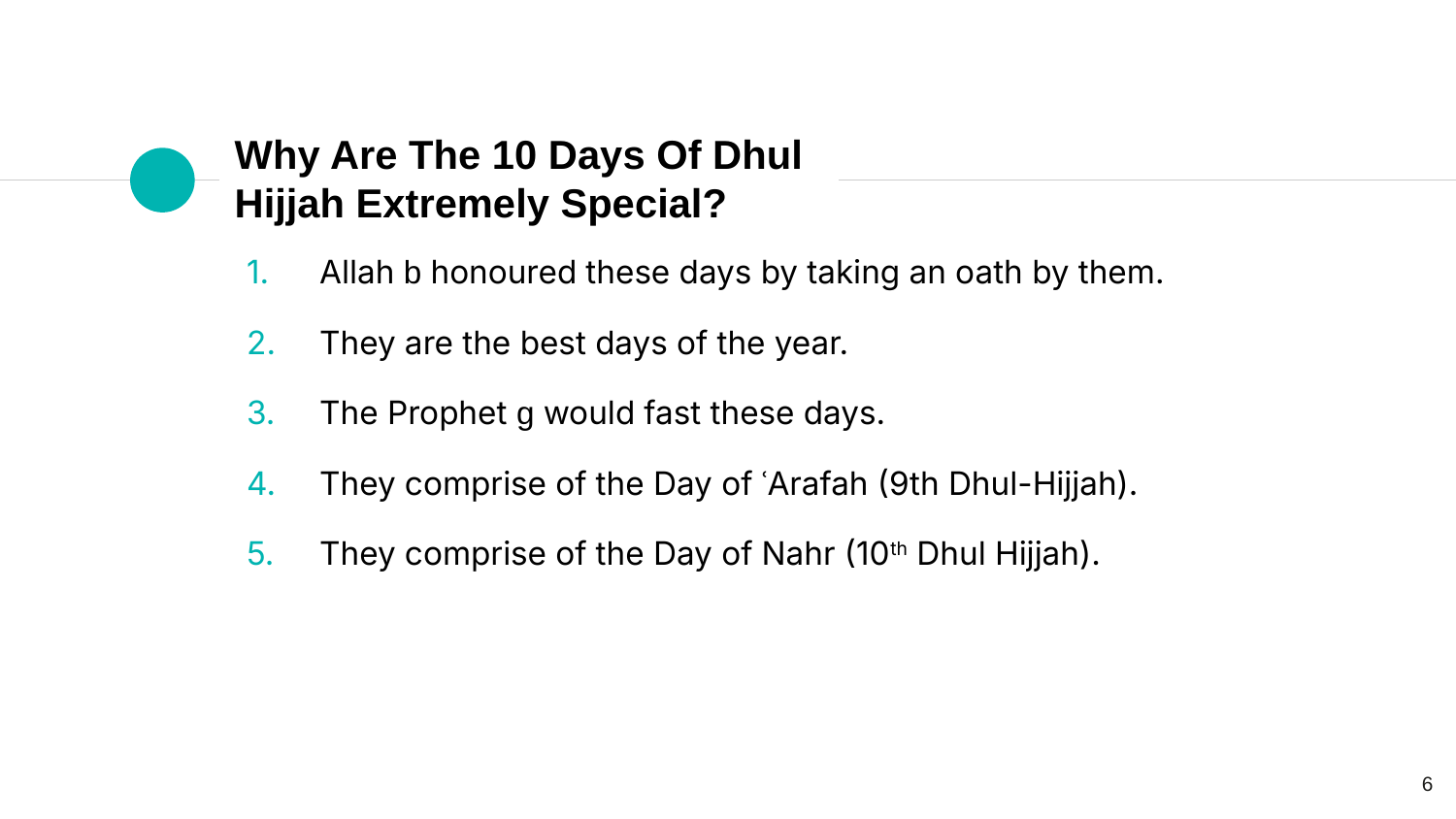

# Why Are The 10 Days Of Dhul Hijjah Extremely Special?
Allah b honoured these days by taking an oath by them.
They are the best days of the year.
The Prophet g would fast these days.
They comprise of the Day of ʿArafah (9th Dhul-Hijjah).
They comprise of the Day of Nahr (10th Dhul Hijjah).

6